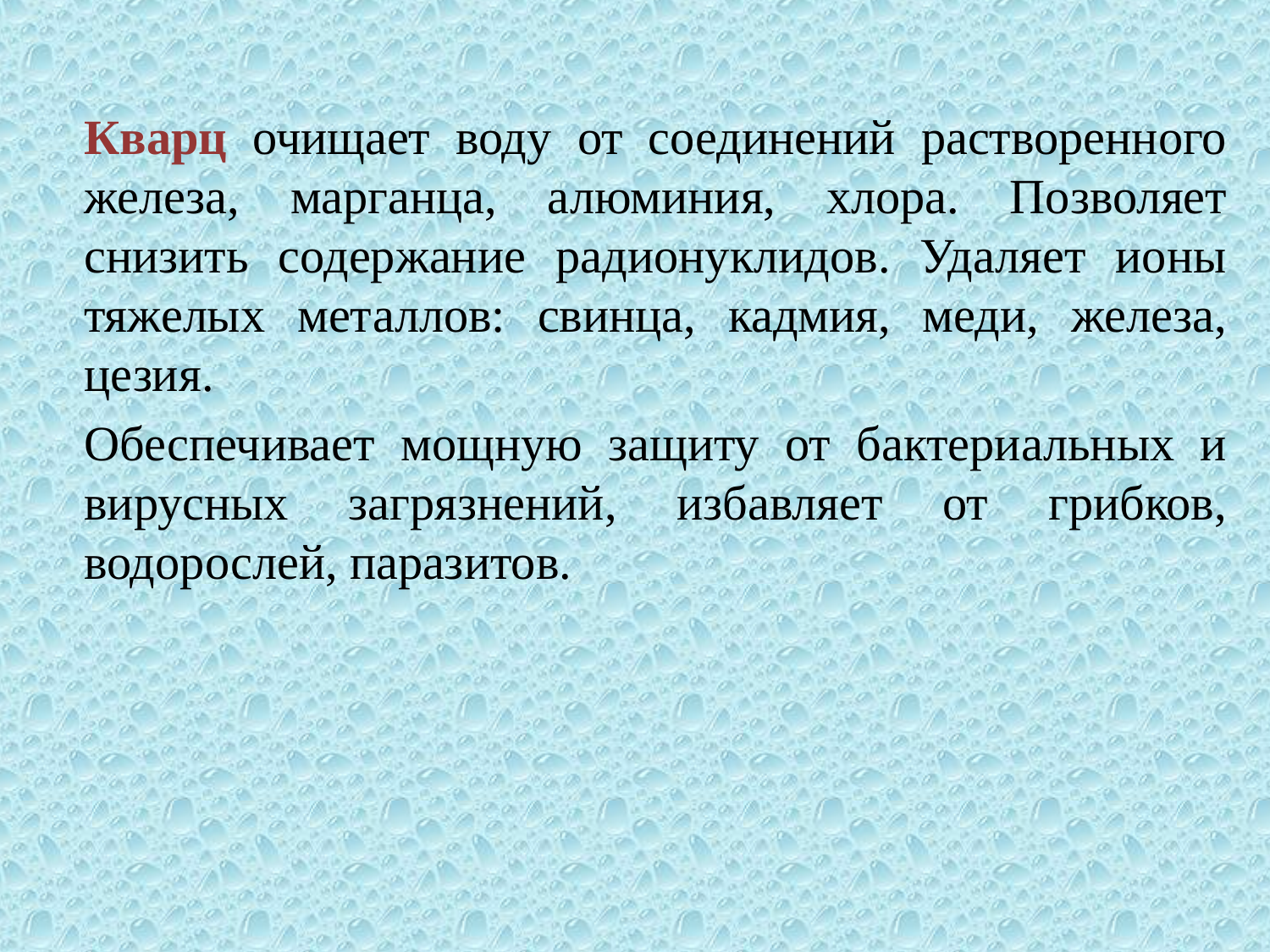

#
		Кварц очищает воду от соединений растворенного железа, марганца, алюминия, хлора. Позволяет снизить содержание радионуклидов. Удаляет ионы тяжелых металлов: свинца, кадмия, меди, железа, цезия.
		Обеспечивает мощную защиту от бактериальных и вирусных загрязнений, избавляет от грибков, водорослей, паразитов.